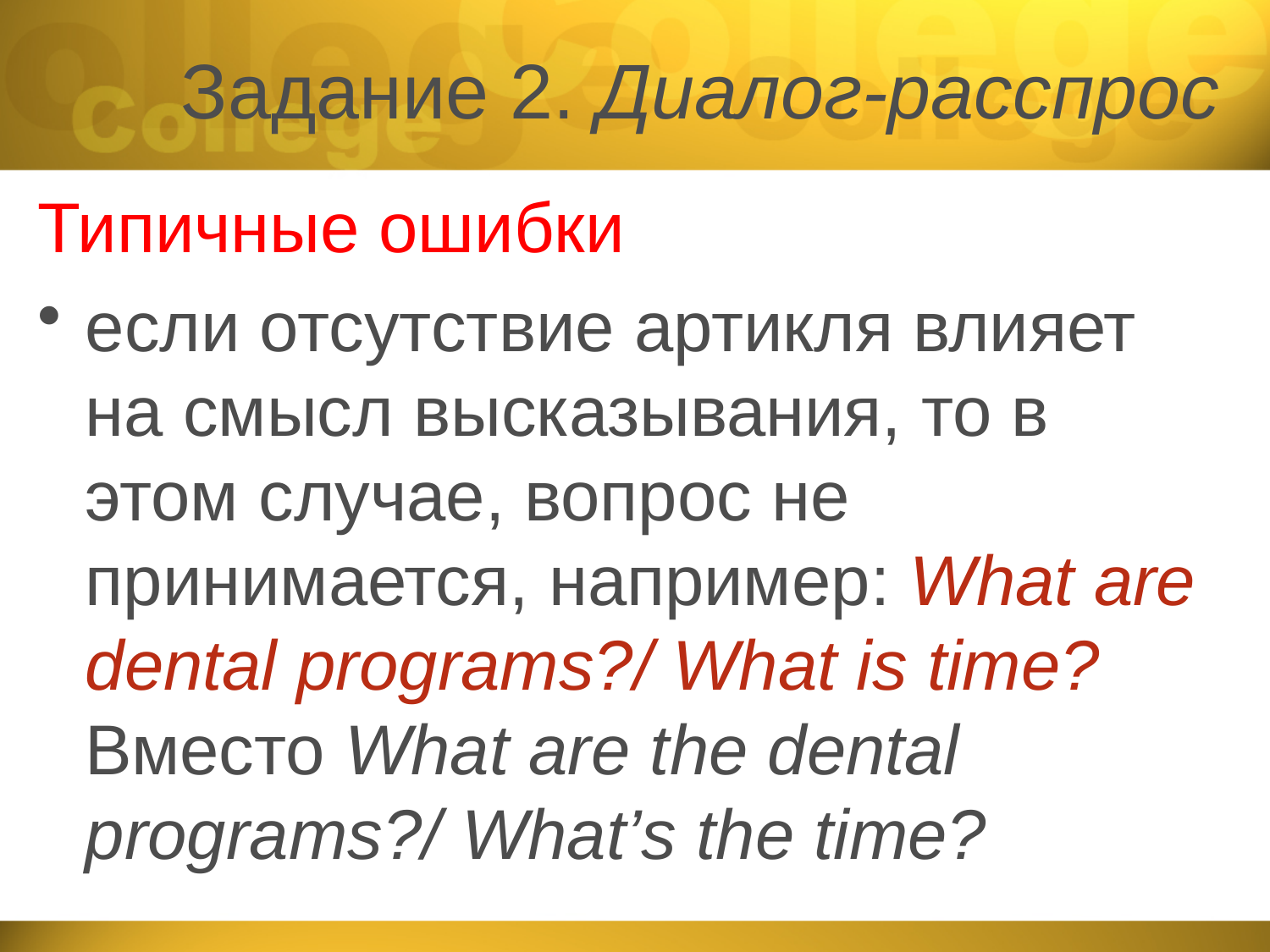

# Задание 2. Диалог-расспрос
Типичные ошибки
если отсутствие артикля влияет на смысл высказывания, то в этом случае, вопрос не принимается, например: What are dental programs?/ What is time?  Вместо What are the dental programs?/ What’s the time?